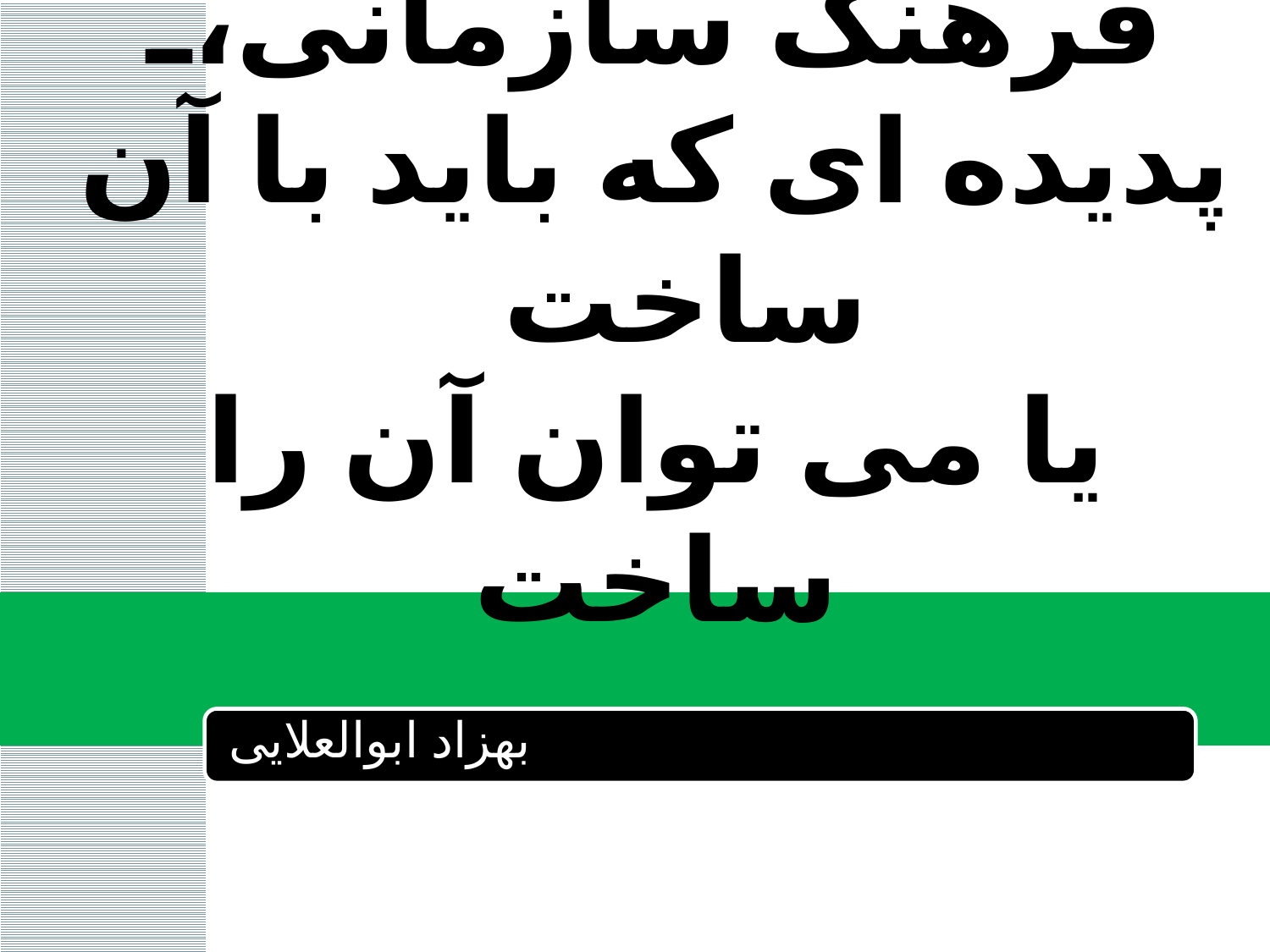

# فرهنگ سازمانی، پدیده ای که باید با آن ساخت   یا می توان آن را ساخت

بهزاد ابوالعلایی